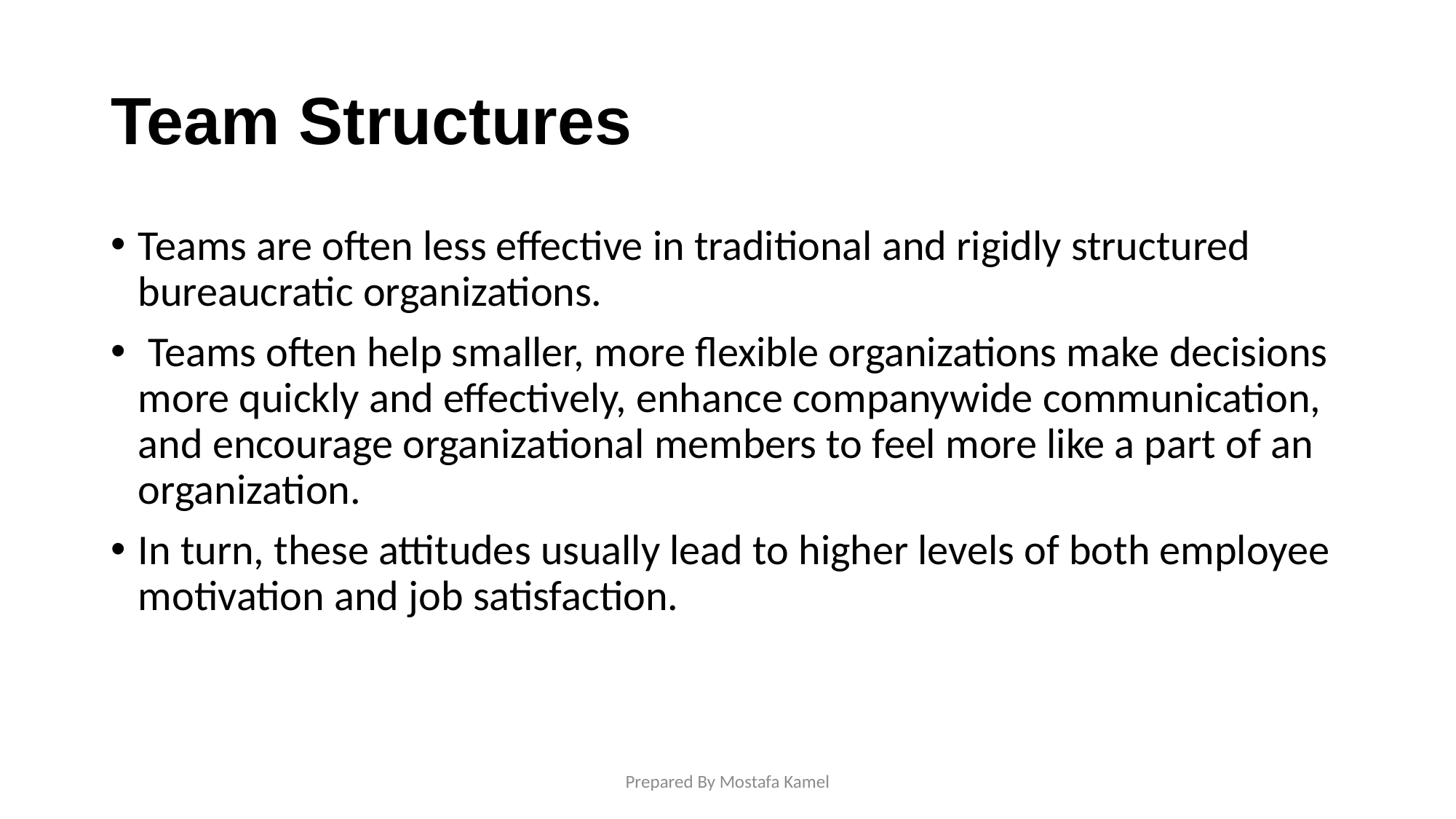

# Team Structures
Teams are often less effective in traditional and rigidly structured bureaucratic organizations.
 Teams often help smaller, more flexible organizations make decisions more quickly and effectively, enhance companywide communication, and encourage organizational members to feel more like a part of an organization.
In turn, these attitudes usually lead to higher levels of both employee motivation and job satisfaction.
Prepared By Mostafa Kamel